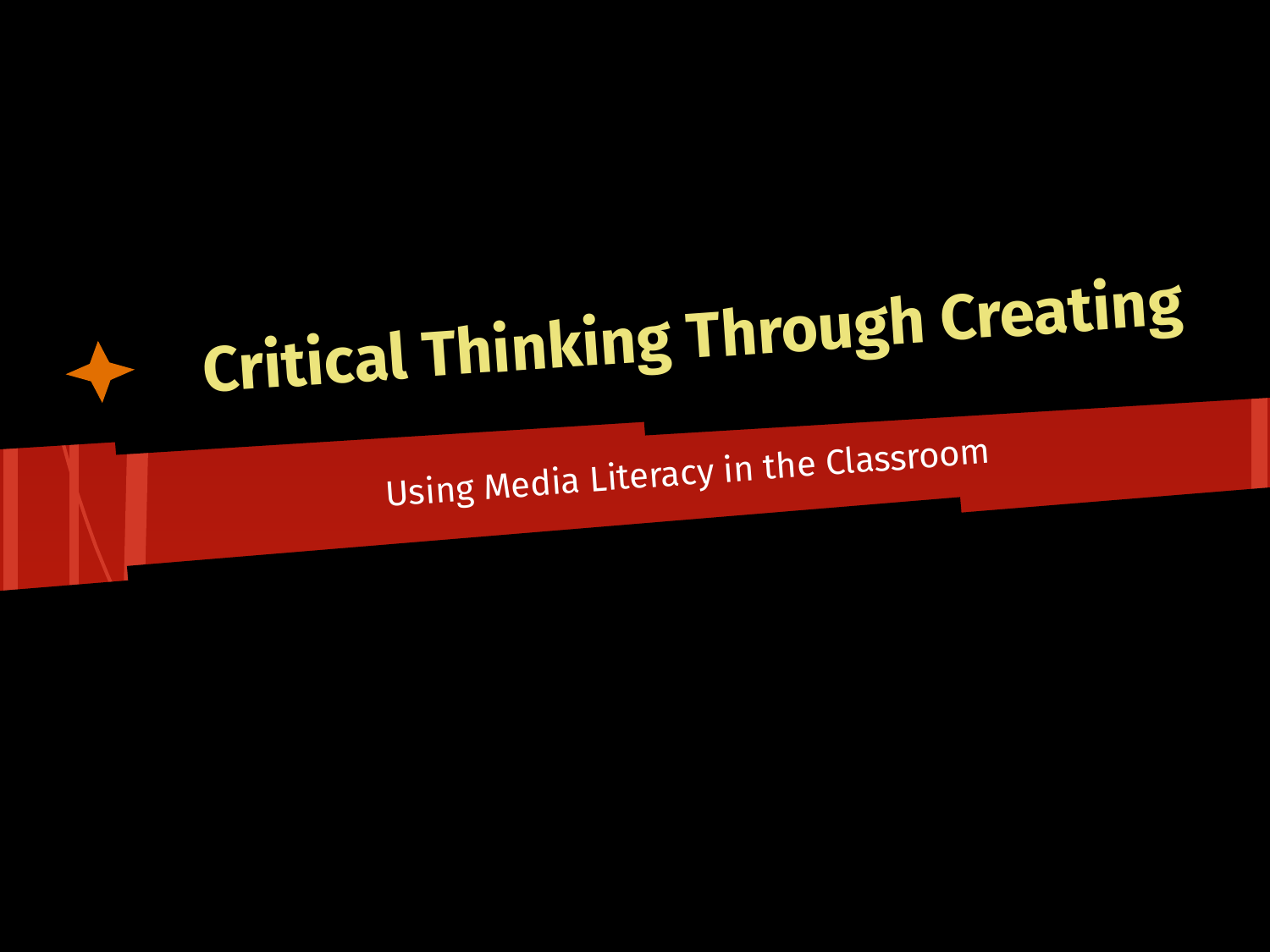

# Critical Thinking Through Creating
Using Media Literacy in the Classroom
GT